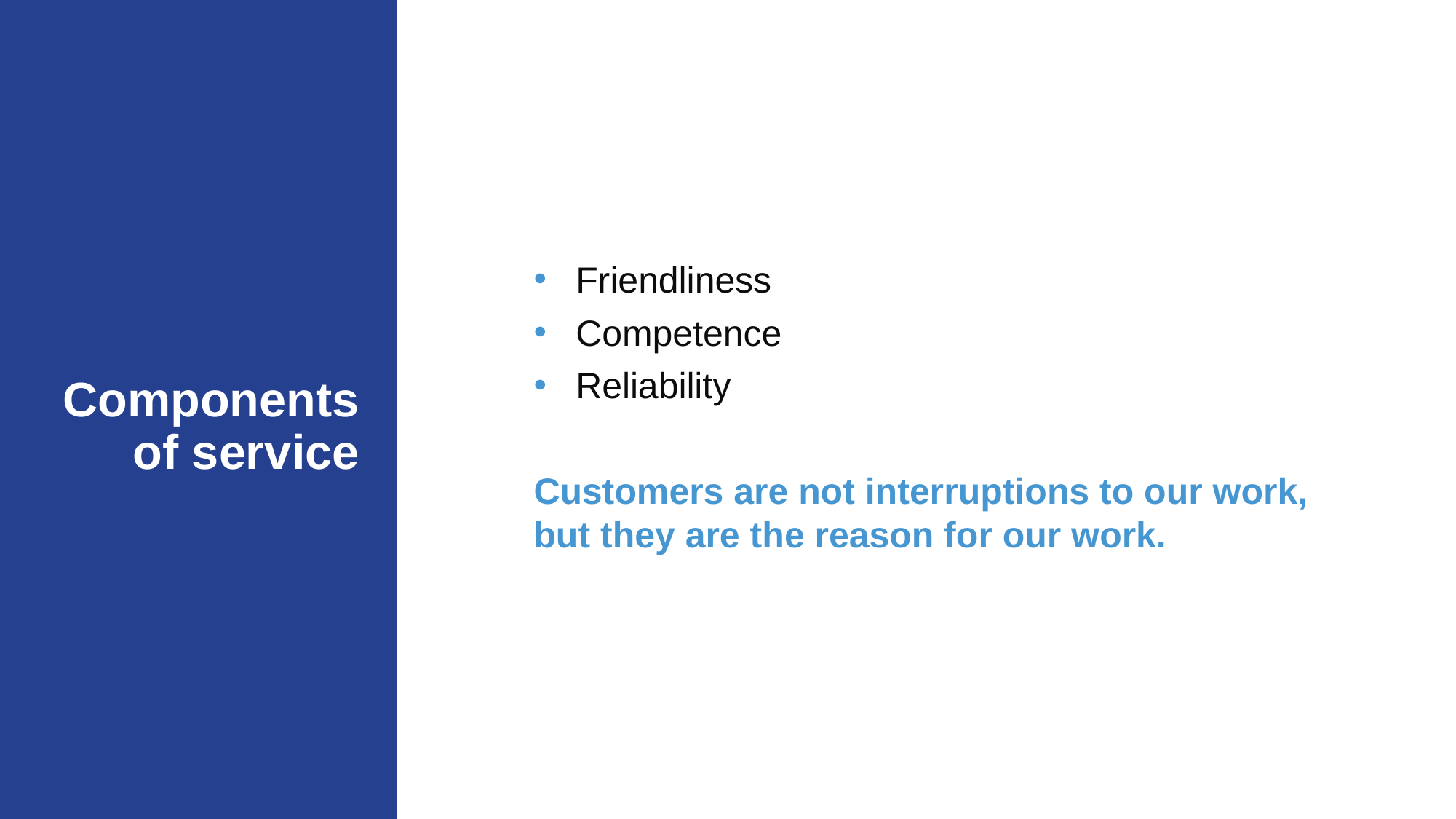

Friendliness
Competence
Reliability

Customers are not interruptions to our work,
but they are the reason for our work.
# Components of service